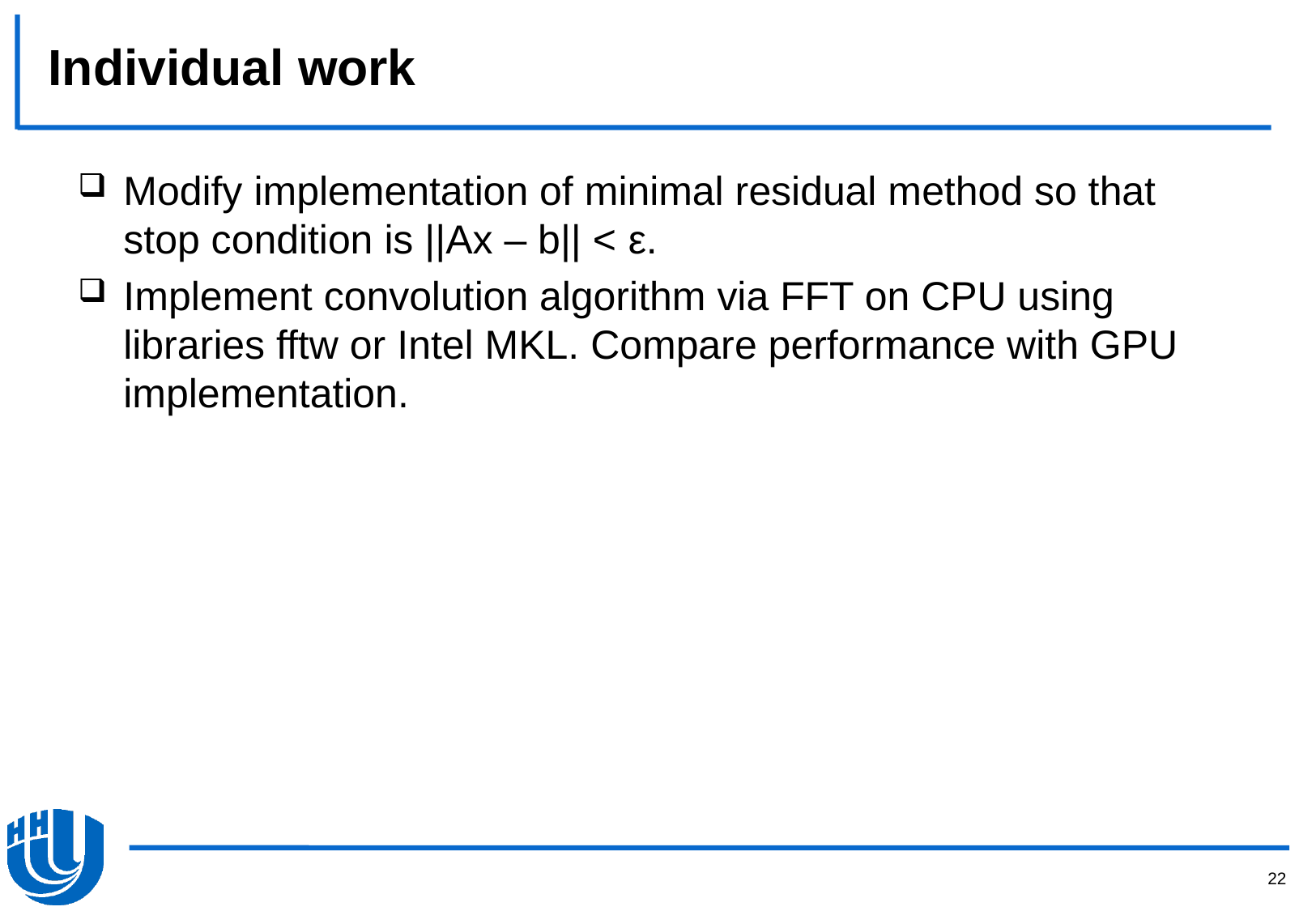

# Individual work
Modify implementation of minimal residual method so that stop condition is ||Ax – b|| < ε.
Implement convolution algorithm via FFT on CPU using libraries fftw or Intel MKL. Compare performance with GPU implementation.

22